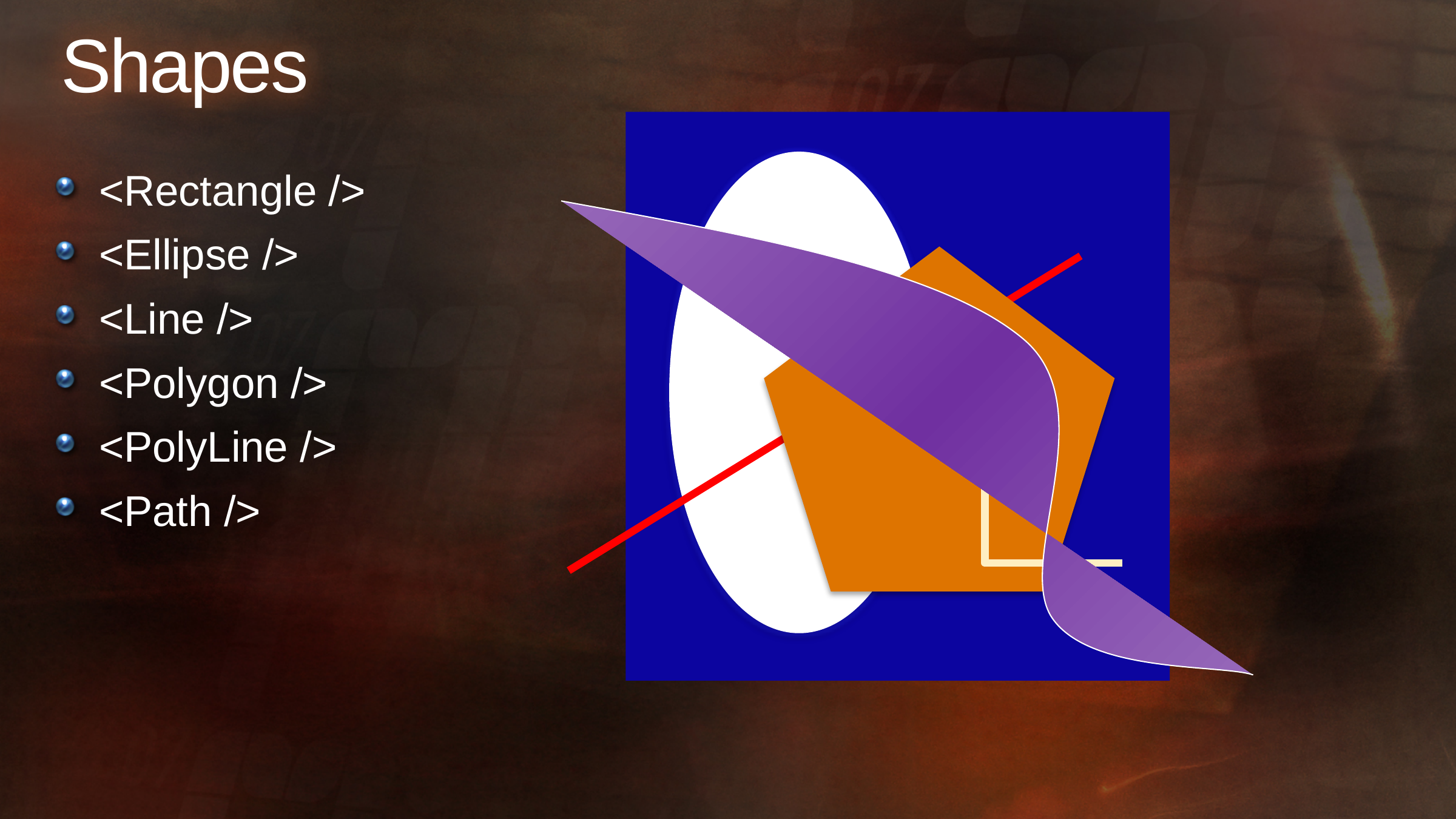

# Shapes

<Rectangle />
<Ellipse />
<Line />
<Polygon />
<PolyLine />
<Path />